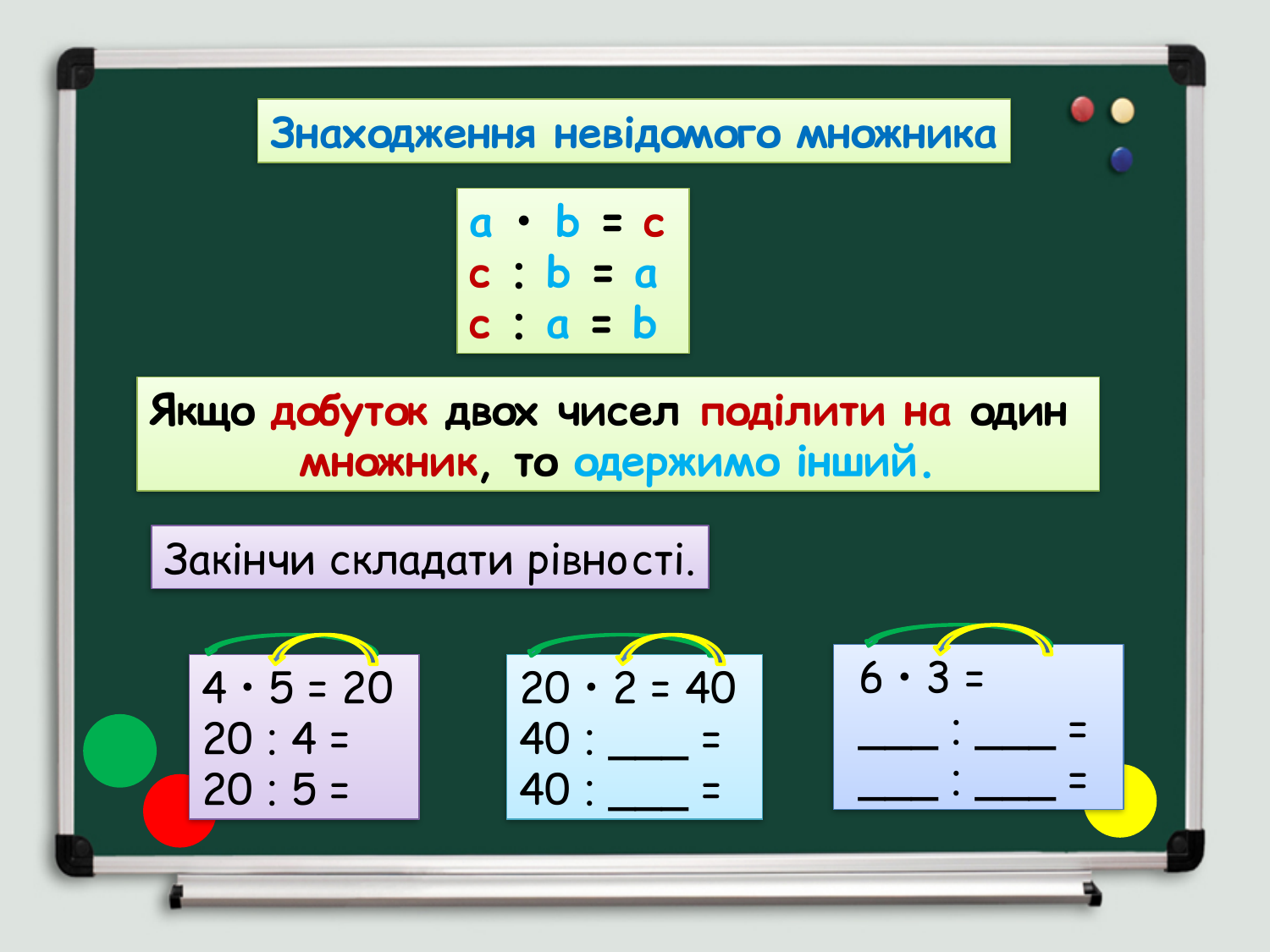

Знаходження невідомого множника
a • b = c
c : b = a
c : a = b
Якщо добуток двох чисел поділити на один
множник, то одержимо інший.
Закінчи складати рівності.

 6 • 3 =
 ___ : ___ =
 ___ : ___ =
4 • 5 = 20
20 : 4 =
20 : 5 =
20 • 2 = 40
40 : ___ =
40 : ___ =